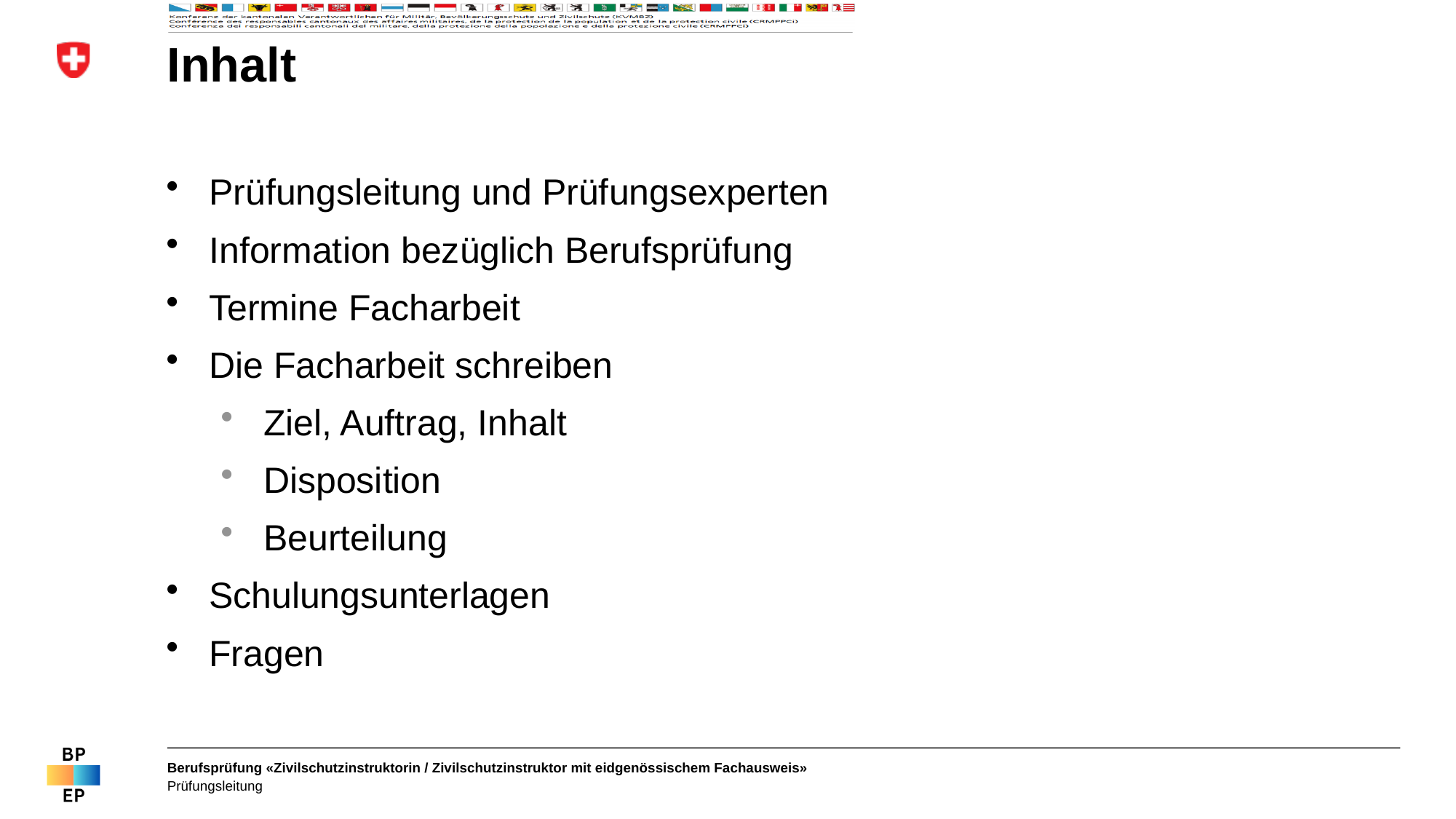

# Inhalt
Prüfungsleitung und Prüfungsexperten
Information bezüglich Berufsprüfung
Termine Facharbeit
Die Facharbeit schreiben
Ziel, Auftrag, Inhalt
Disposition
Beurteilung
Schulungsunterlagen
Fragen

Berufsprüfung «Zivilschutzinstruktorin / Zivilschutzinstruktor mit eidgenössischem Fachausweis»
Prüfungsleitung